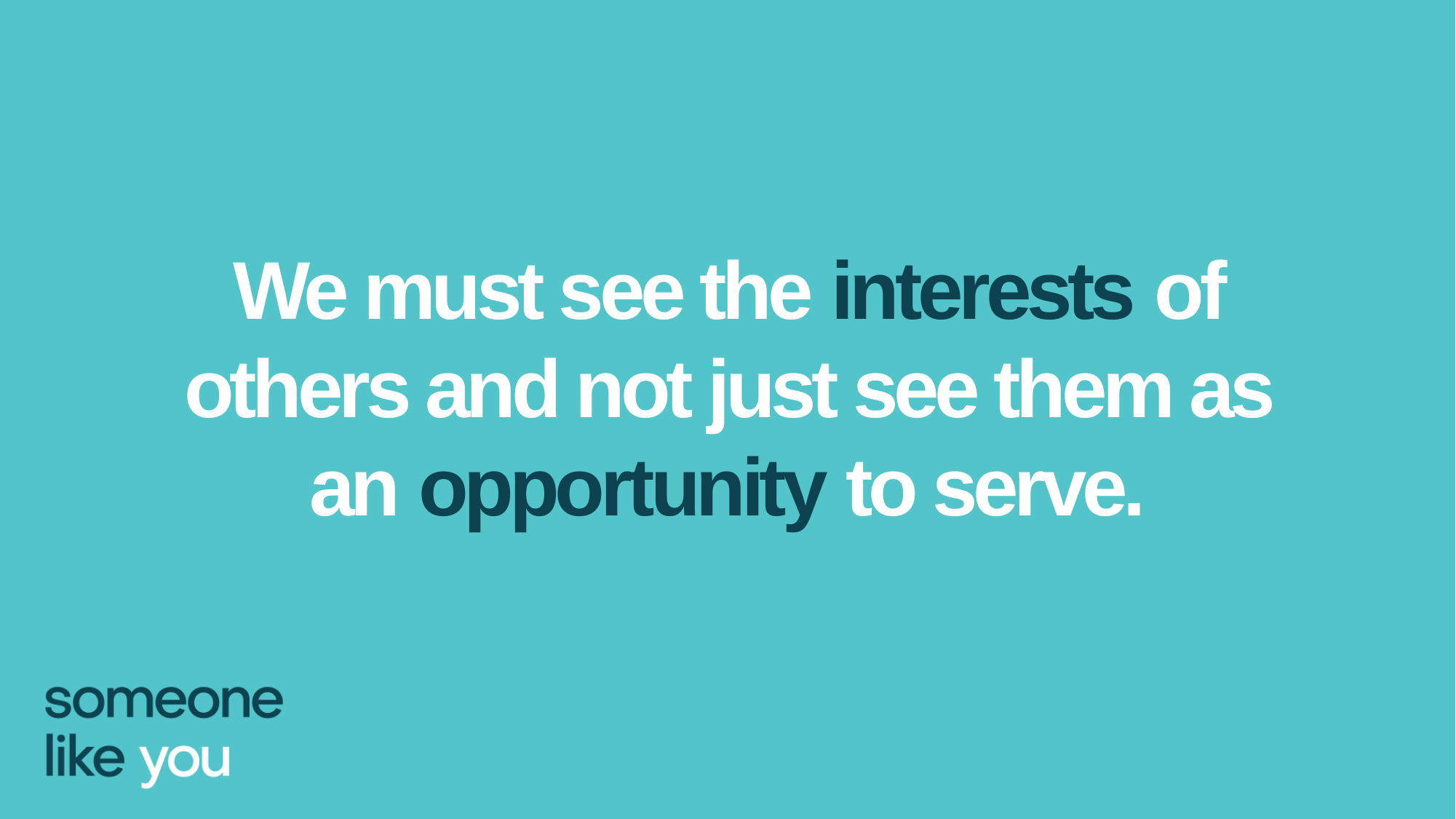

We must see the interests of others and not just see them as an opportunity to serve.